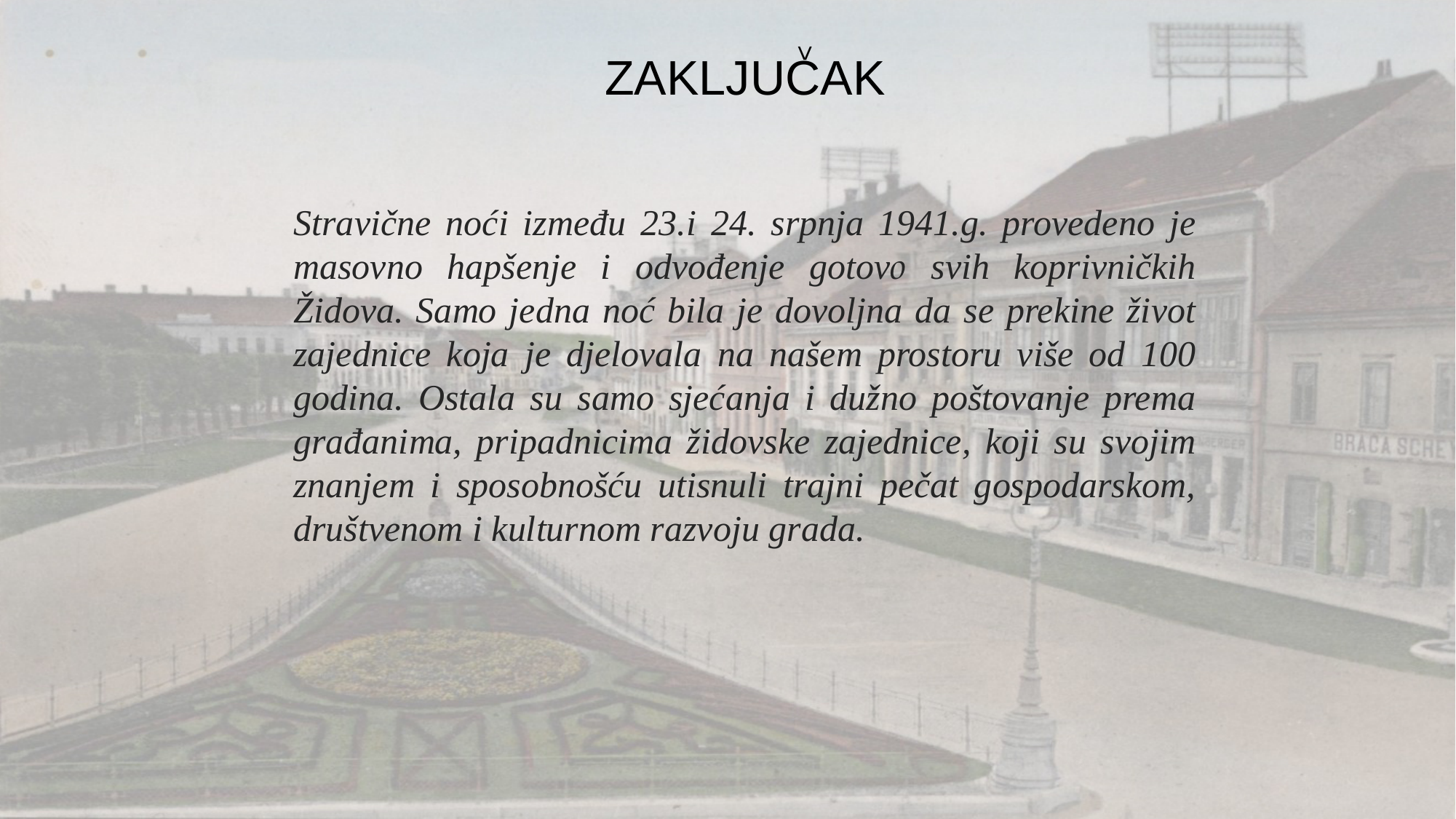

# ZAKLJUCAK
<
Stravične noći između 23.i 24. srpnja 1941.g. provedeno je masovno hapšenje i odvođenje gotovo svih koprivničkih Židova. Samo jedna noć bila je dovoljna da se prekine život zajednice koja je djelovala na našem prostoru više od 100 godina. Ostala su samo sjećanja i dužno poštovanje prema građanima, pripadnicima židovske zajednice, koji su svojim znanjem i sposobnošću utisnuli trajni pečat gospodarskom, društvenom i kulturnom razvoju grada.